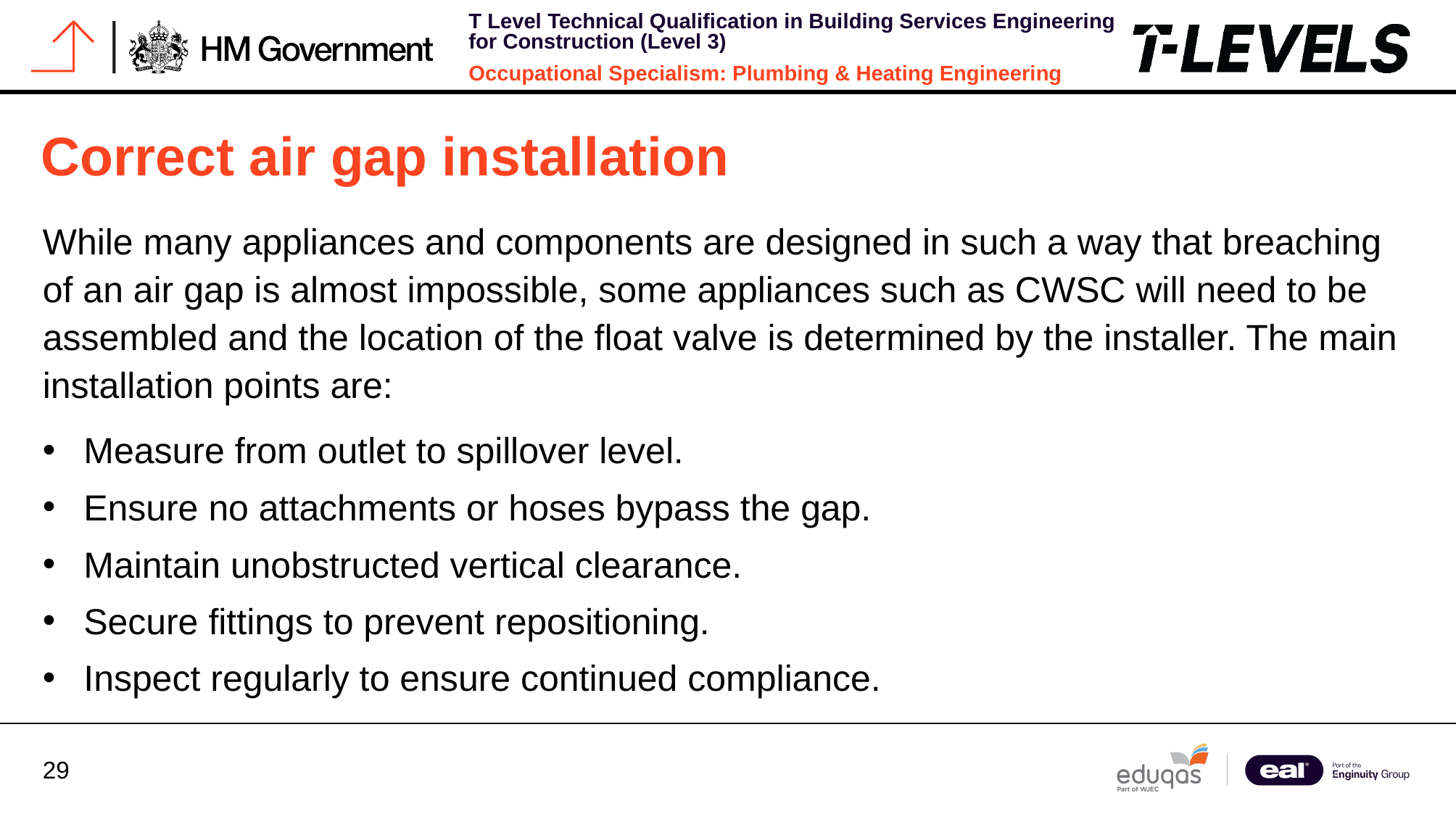

# Correct air gap installation
While many appliances and components are designed in such a way that breaching of an air gap is almost impossible, some appliances such as CWSC will need to be assembled and the location of the float valve is determined by the installer. The main installation points are:
Measure from outlet to spillover level.
Ensure no attachments or hoses bypass the gap.
Maintain unobstructed vertical clearance.
Secure fittings to prevent repositioning.
Inspect regularly to ensure continued compliance.